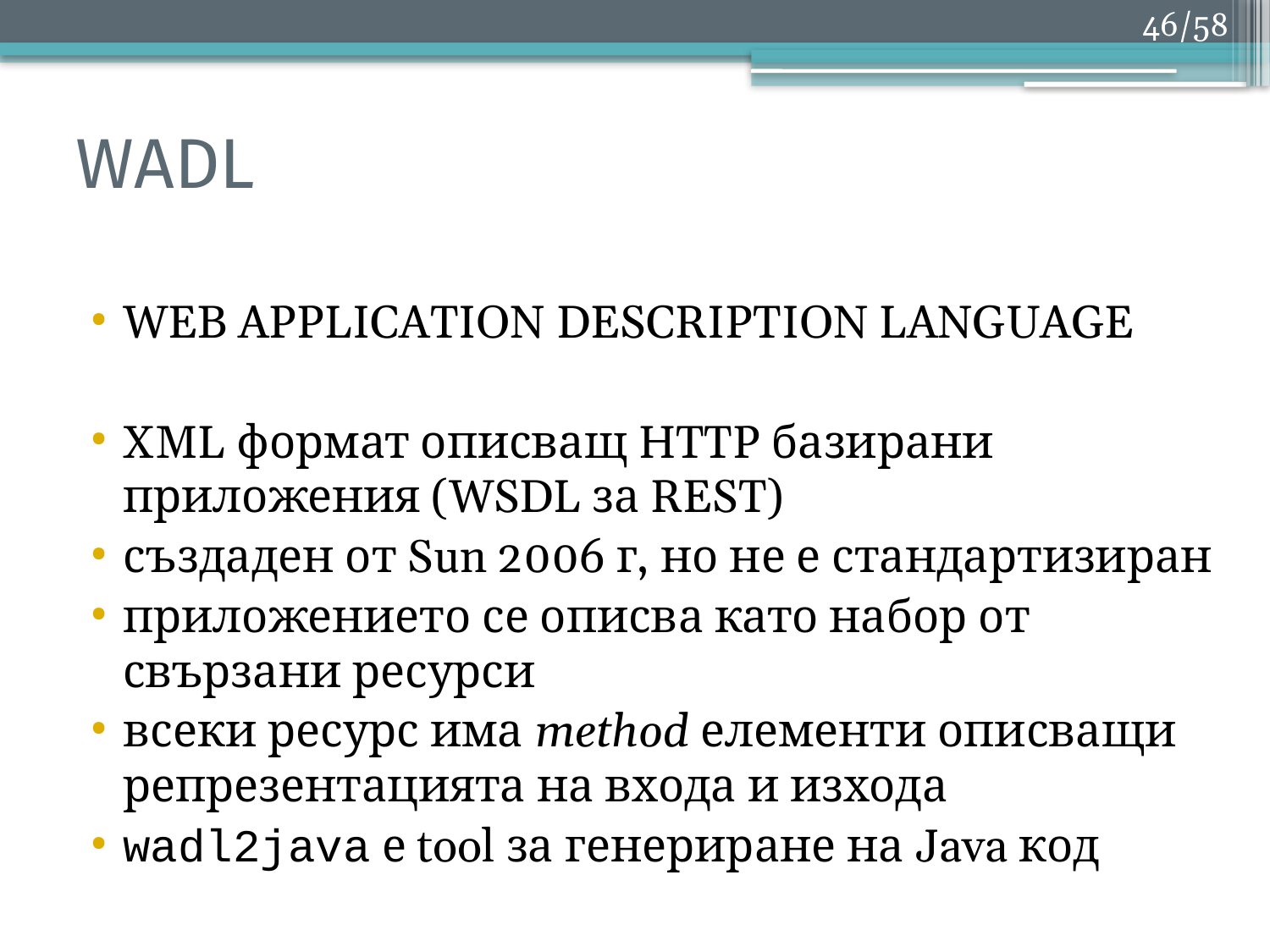

46/58
# WADL
Web Application Description Language

XML формат описващ HTTP базирани приложения (WSDL за REST)
създаден от Sun 2006 г, но не е стандартизиран
приложението се описва като набор от свързани ресурси
всеки ресурс има method елементи описващи репрезентацията на входа и изхода
wadl2java е tool за генериране на Java код